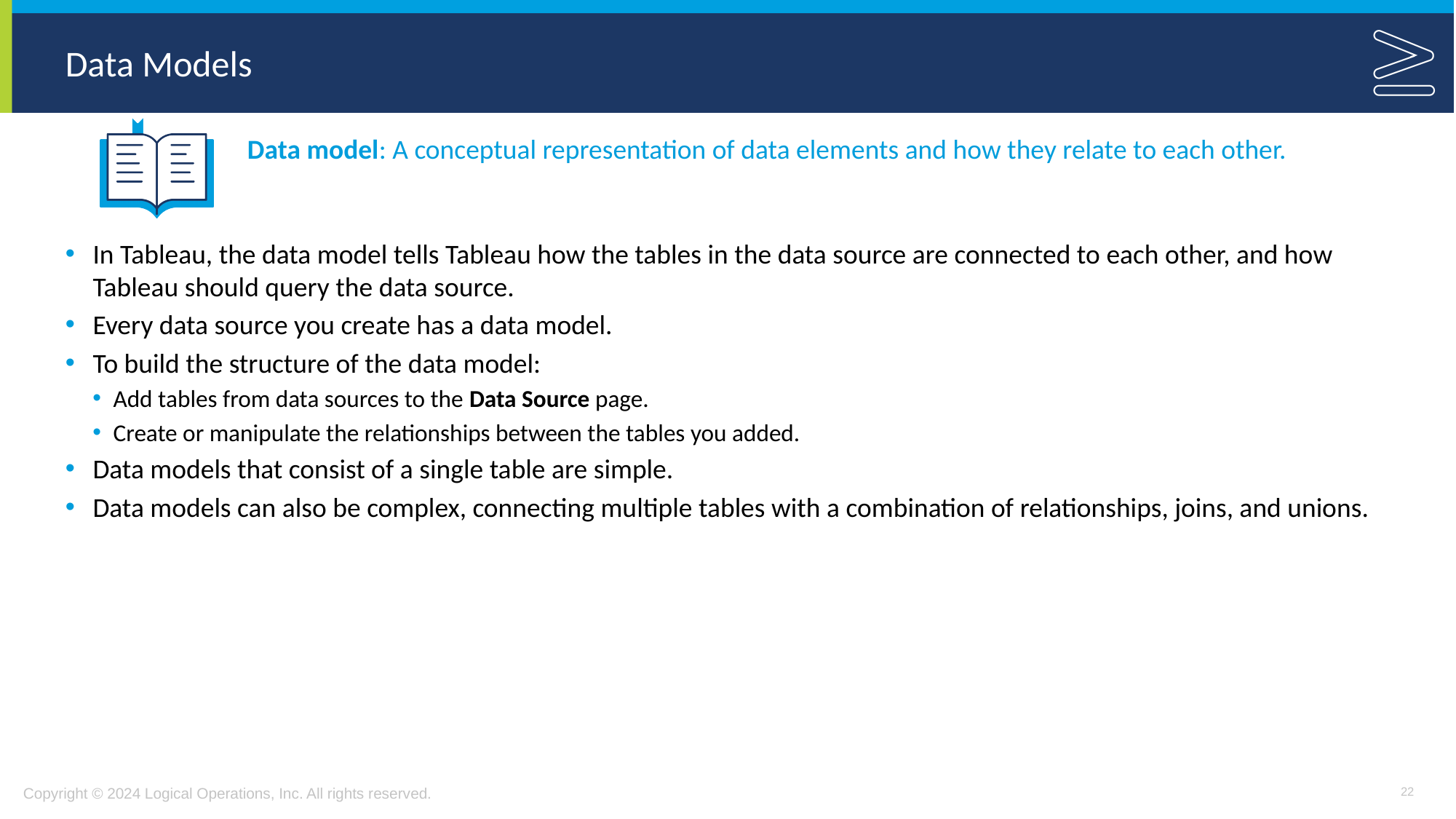

# Data Models
Data model: A conceptual representation of data elements and how they relate to each other.
In Tableau, the data model tells Tableau how the tables in the data source are connected to each other, and how Tableau should query the data source.
Every data source you create has a data model.
To build the structure of the data model:
Add tables from data sources to the Data Source page.
Create or manipulate the relationships between the tables you added.
Data models that consist of a single table are simple.
Data models can also be complex, connecting multiple tables with a combination of relationships, joins, and unions.
22